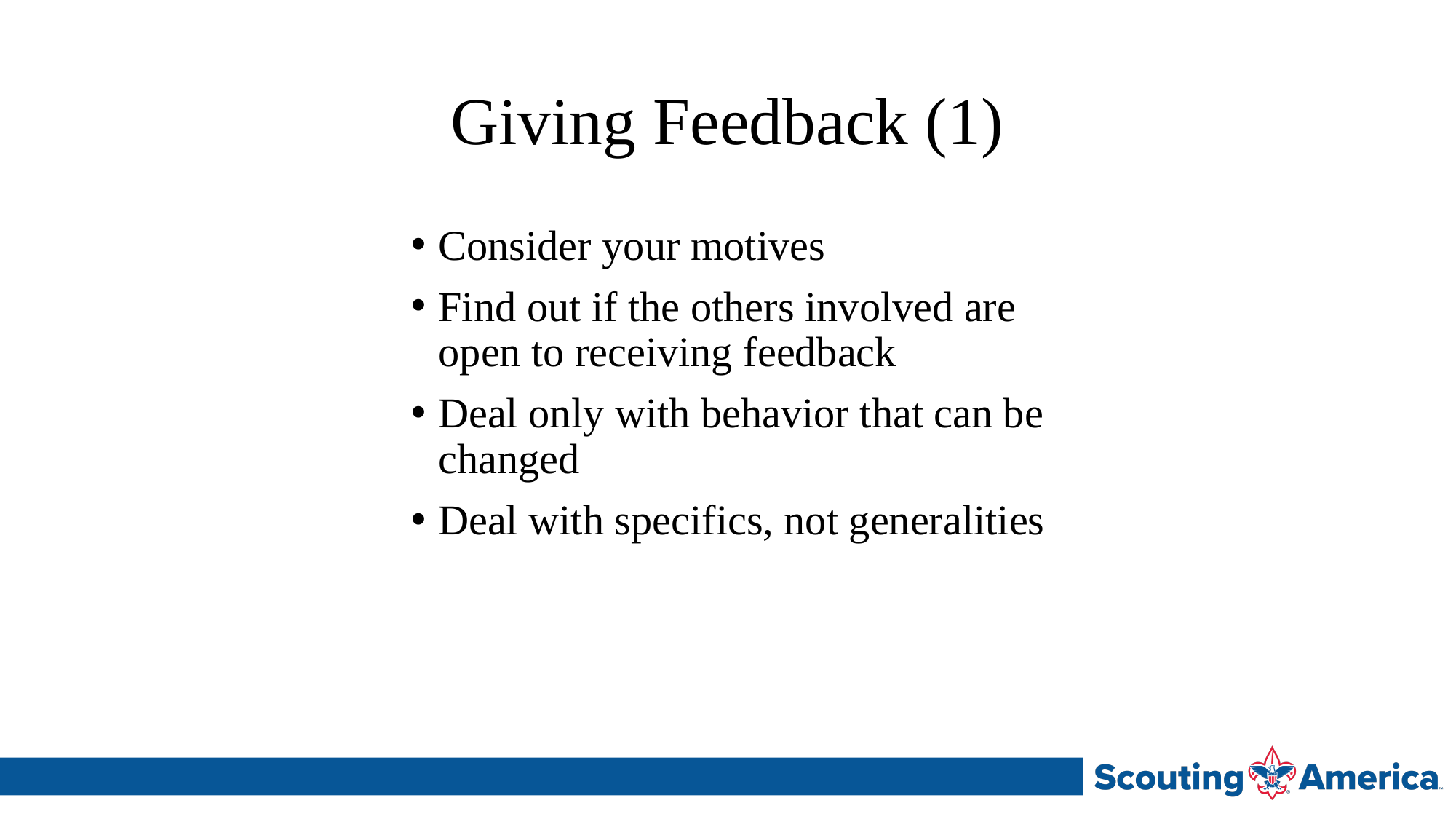

# Giving Feedback (1)
Consider your motives
Find out if the others involved are open to receiving feedback
Deal only with behavior that can be changed
Deal with specifics, not generalities